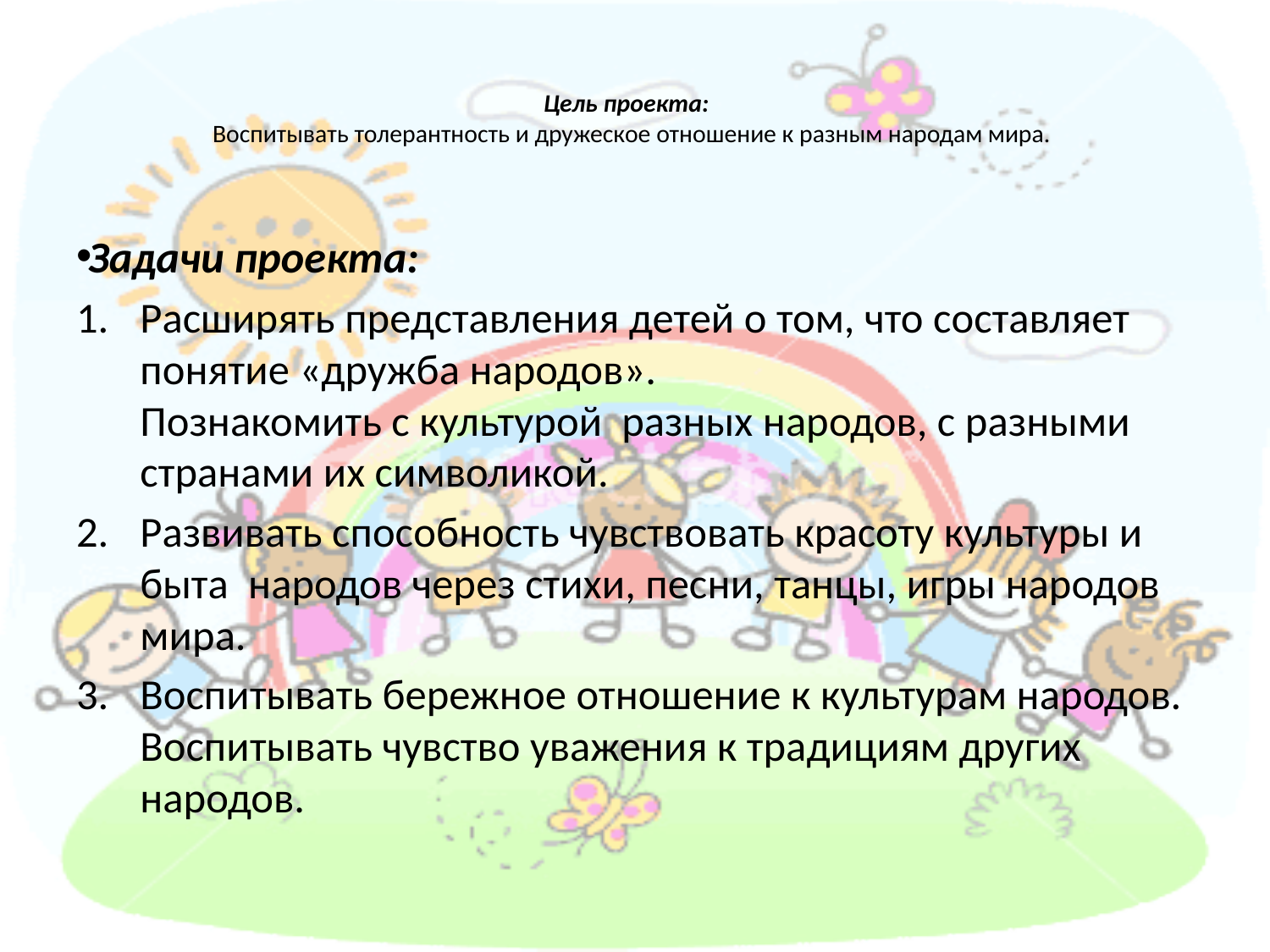

# Цель проекта: Воспитывать толерантность и дружеское отношение к разным народам мира.
Задачи проекта:
Расширять представления детей о том, что составляет понятие «дружба народов».
Познакомить с культурой  разных народов, с разными странами их символикой.
Развивать способность чувствовать красоту культуры и быта  народов через стихи, песни, танцы, игры народов мира.
Воспитывать бережное отношение к культурам народов.
Воспитывать чувство уважения к традициям других народов.